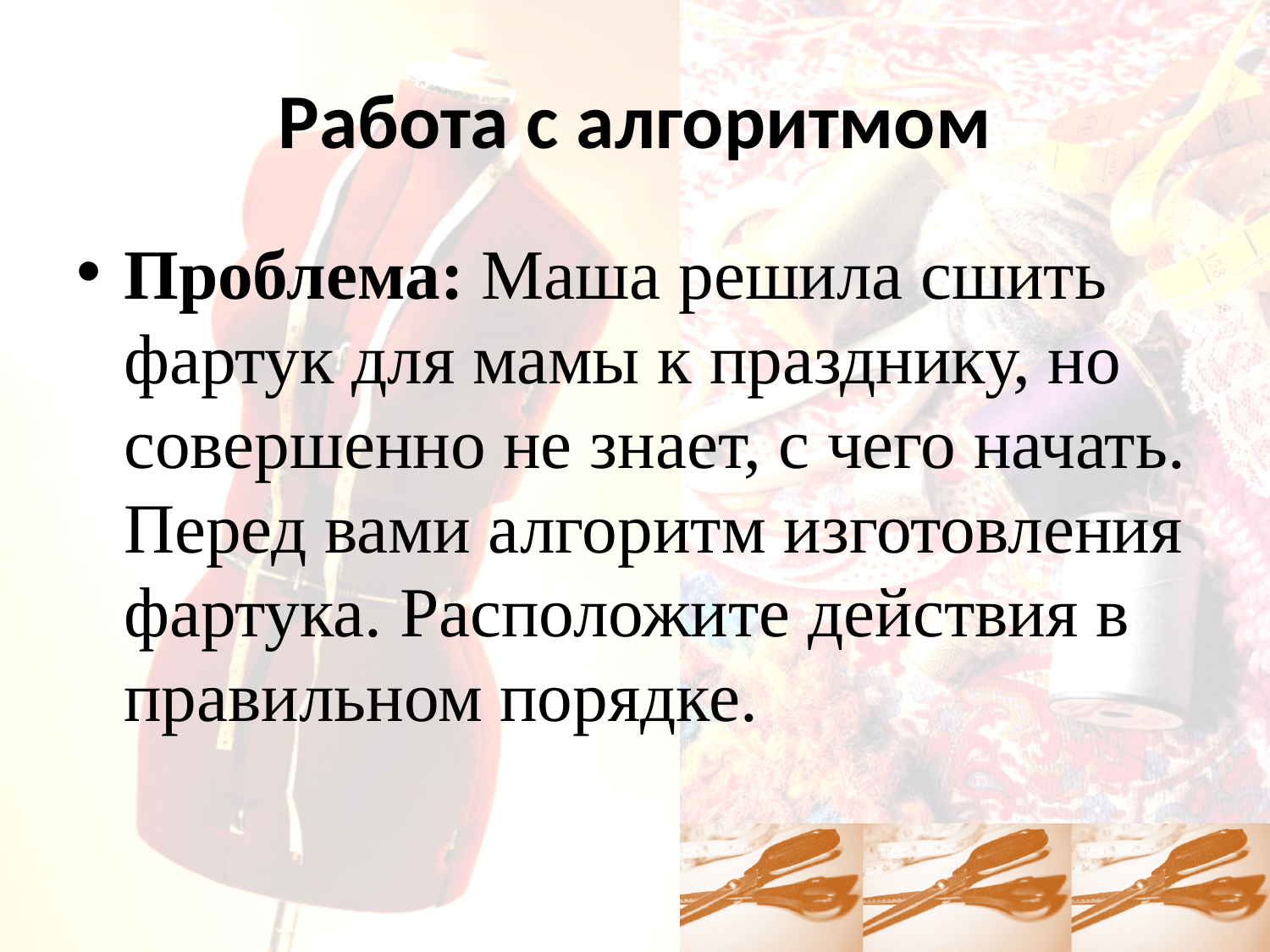

# Работа с алгоритмом
Проблема: Маша решила сшить фартук для мамы к празднику, но совершенно не знает, с чего начать. Перед вами алгоритм изготовления фартука. Расположите действия в правильном порядке.